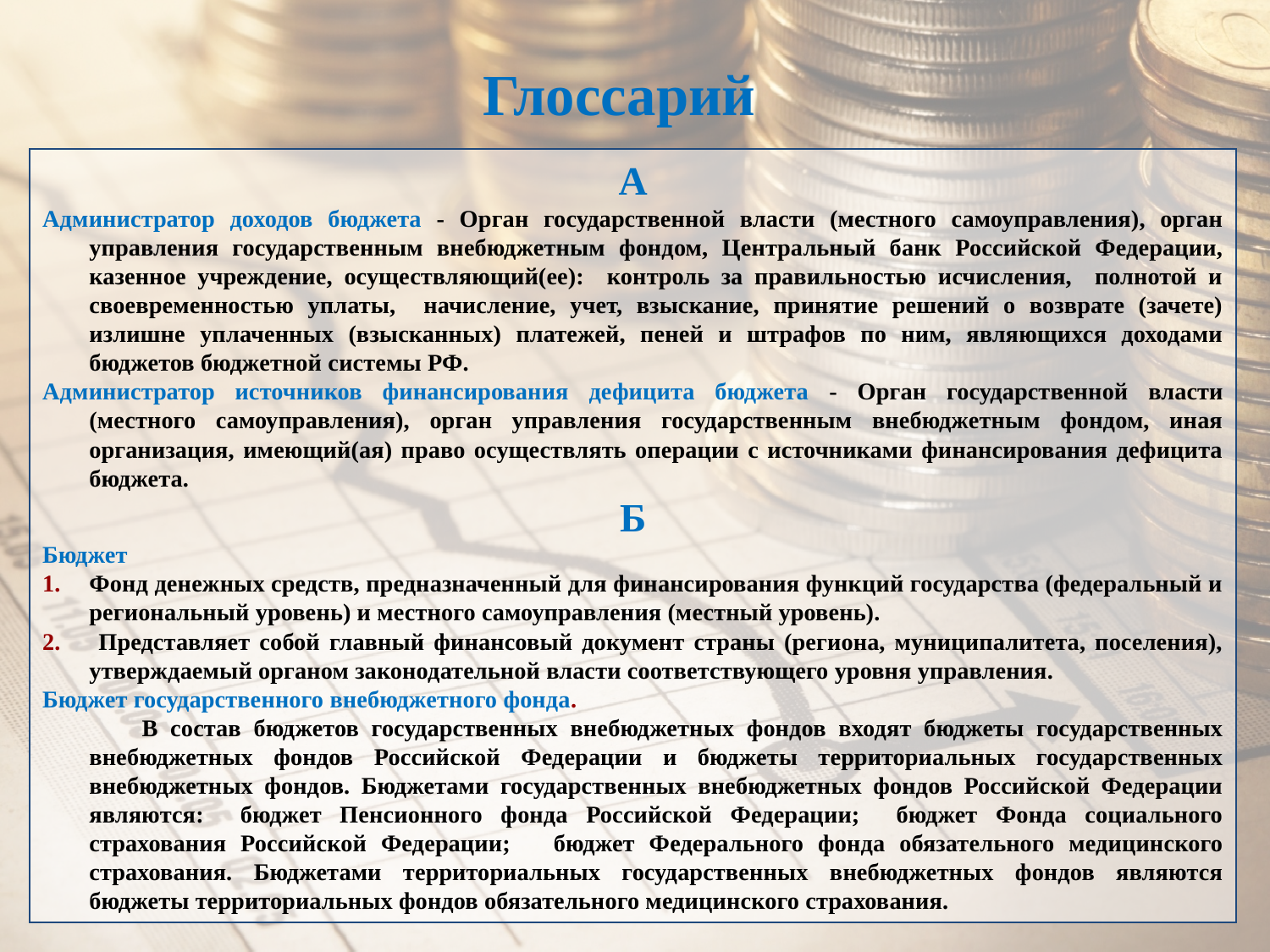

Глоссарий
А
Администратор доходов бюджета - Орган государственной власти (местного самоуправления), орган управления государственным внебюджетным фондом, Центральный банк Российской Федерации, казенное учреждение, осуществляющий(ее):  контроль за правильностью исчисления,  полнотой и своевременностью уплаты,  начисление, учет, взыскание, принятие решений о возврате (зачете) излишне уплаченных (взысканных) платежей, пеней и штрафов по ним, являющихся доходами бюджетов бюджетной системы РФ.
Администратор источников финансирования дефицита бюджета - Орган государственной власти (местного самоуправления), орган управления государственным внебюджетным фондом, иная организация, имеющий(ая) право осуществлять операции с источниками финансирования дефицита бюджета.
Б
Бюджет
Фонд денежных средств, предназначенный для финансирования функций государства (федеральный и региональный уровень) и местного самоуправления (местный уровень).
 Представляет собой главный финансовый документ страны (региона, муниципалитета, поселения), утверждаемый органом законодательной власти соответствующего уровня управления.
Бюджет государственного внебюджетного фонда.
        В состав бюджетов государственных внебюджетных фондов входят бюджеты государственных внебюджетных фондов Российской Федерации и бюджеты территориальных государственных внебюджетных фондов. Бюджетами государственных внебюджетных фондов Российской Федерации являются:  бюджет Пенсионного фонда Российской Федерации;  бюджет Фонда социального страхования Российской Федерации;   бюджет Федерального фонда обязательного медицинского страхования. Бюджетами территориальных государственных внебюджетных фондов являются бюджеты территориальных фондов обязательного медицинского страхования.